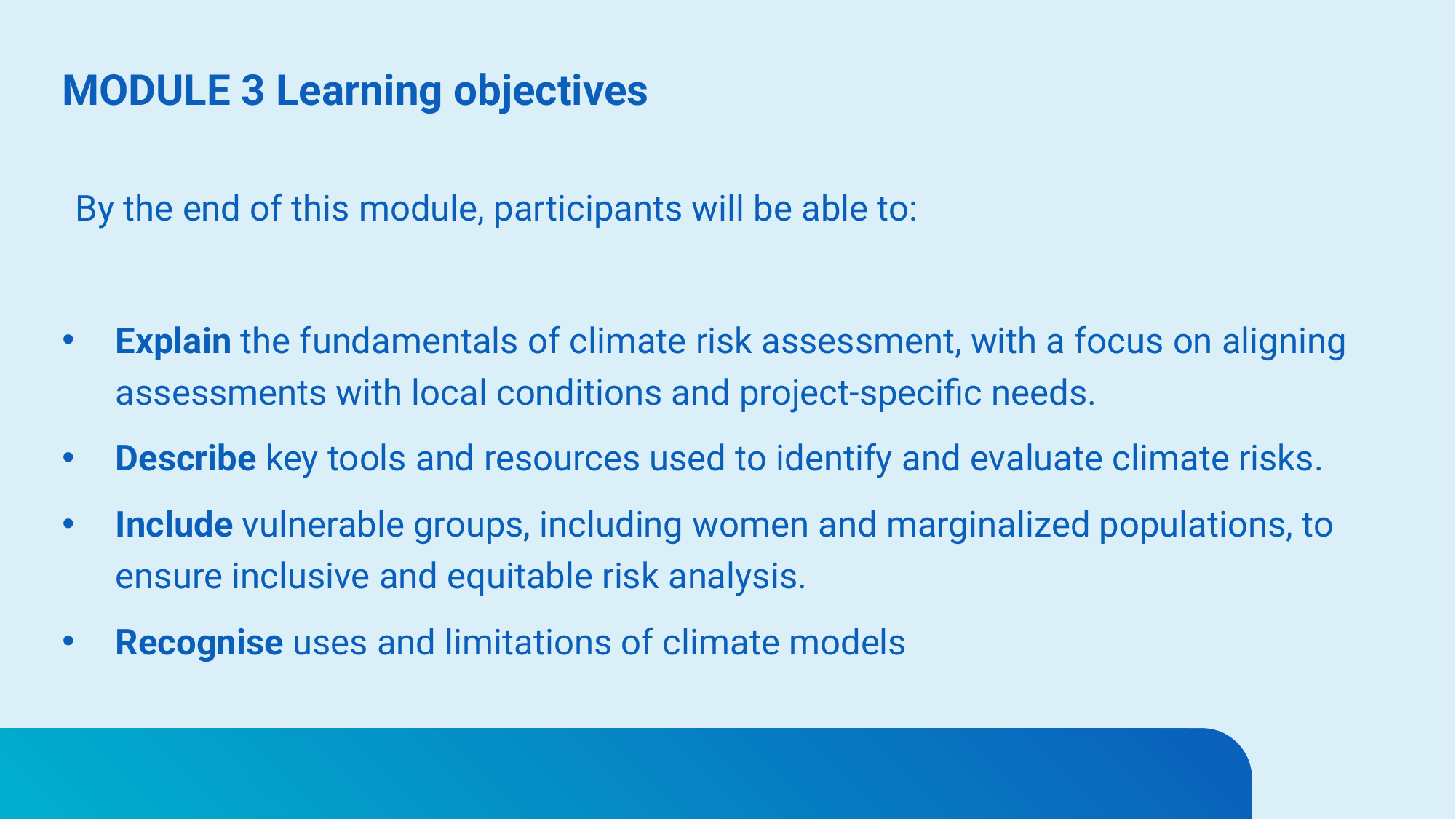

# MODULE 3 Learning objectives
By the end of this module, participants will be able to:

Explain the fundamentals of climate risk assessment, with a focus on aligning assessments with local conditions and project-specific needs.
Describe key tools and resources used to identify and evaluate climate risks.
Include vulnerable groups, including women and marginalized populations, to ensure inclusive and equitable risk analysis.
Recognise uses and limitations of climate models